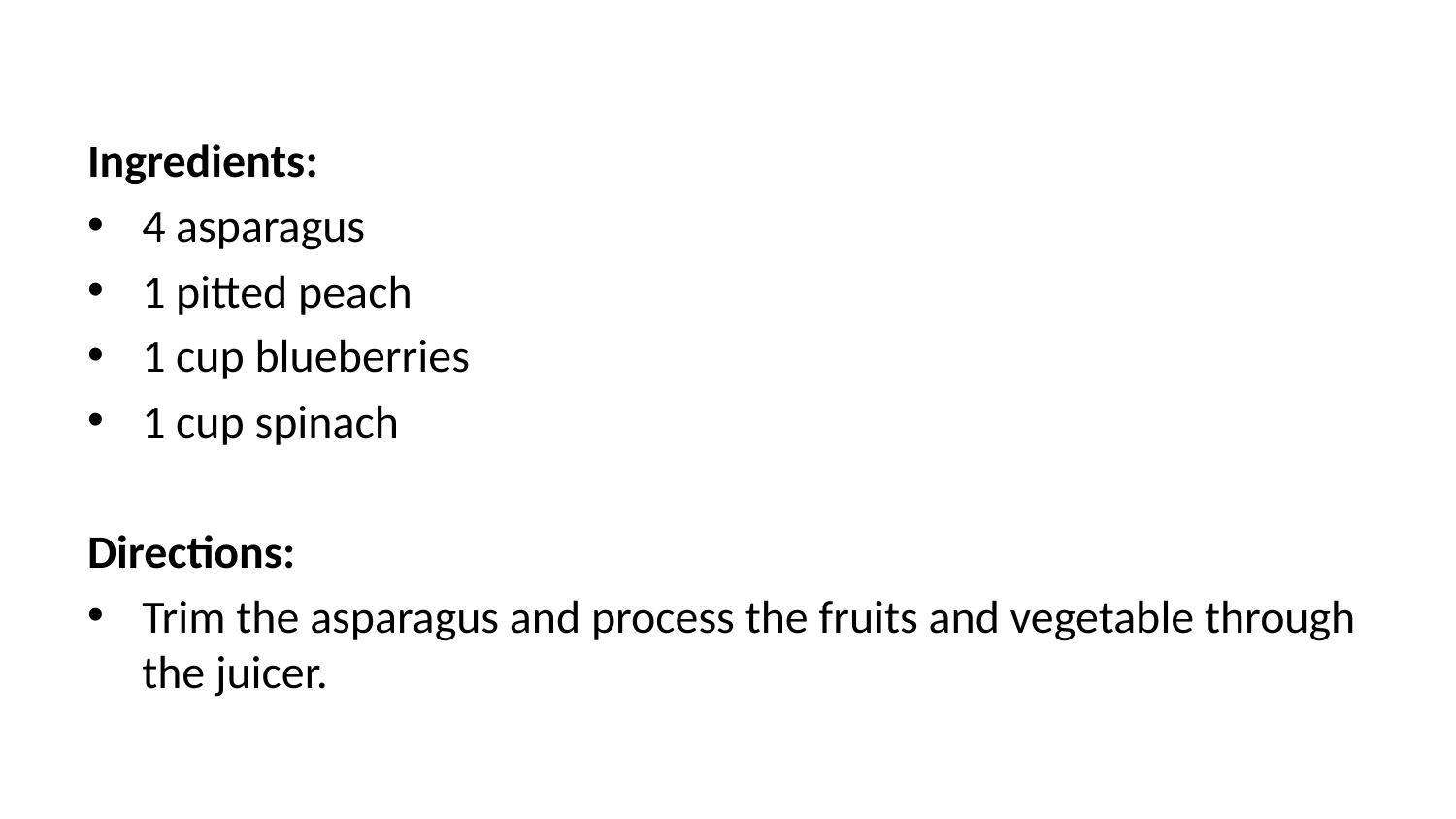

Ingredients:
4 asparagus
1 pitted peach
1 cup blueberries
1 cup spinach

Directions:
Trim the asparagus and process the fruits and vegetable through the juicer.